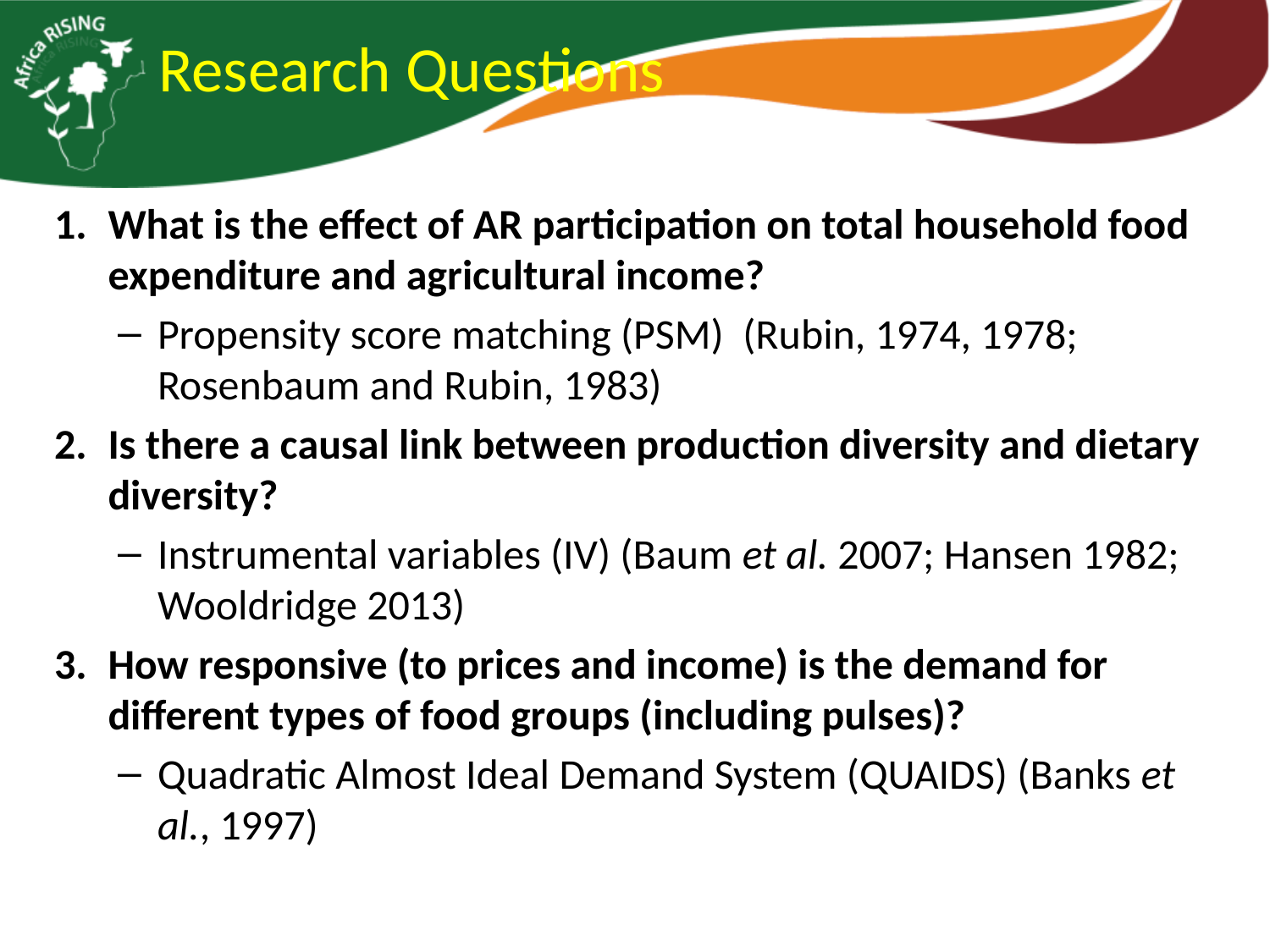

# Research Questions
What is the effect of AR participation on total household food expenditure and agricultural income?
Propensity score matching (PSM)  (Rubin, 1974, 1978; Rosenbaum and Rubin, 1983)
Is there a causal link between production diversity and dietary diversity?
Instrumental variables (IV) (Baum et al. 2007; Hansen 1982; Wooldridge 2013)
How responsive (to prices and income) is the demand for different types of food groups (including pulses)?
Quadratic Almost Ideal Demand System (QUAIDS) (Banks et al., 1997)